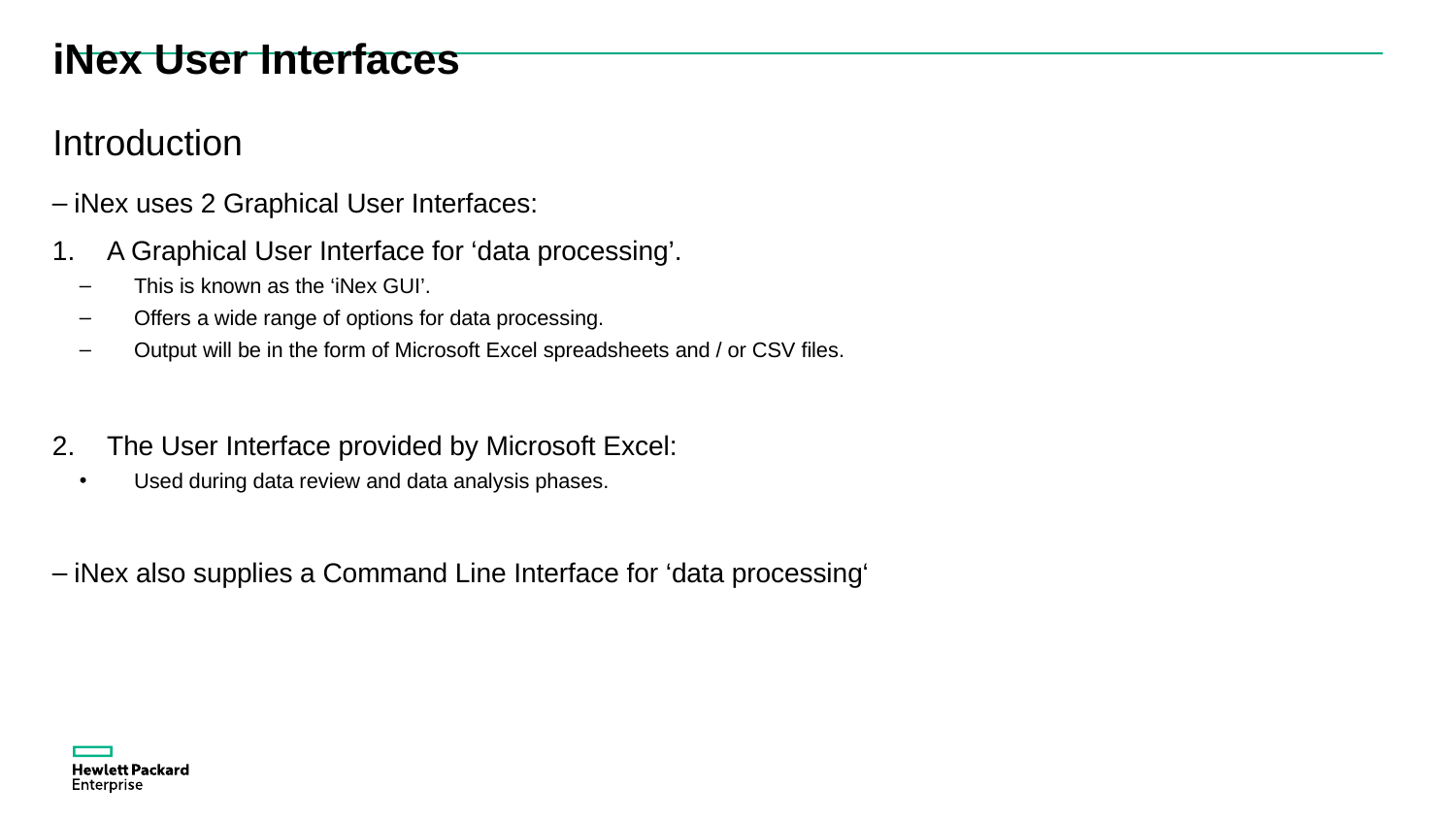

# iNex User Interfaces
Introduction
iNex uses 2 Graphical User Interfaces:
A Graphical User Interface for ‘data processing’.
This is known as the ‘iNex GUI’.
Offers a wide range of options for data processing.
Output will be in the form of Microsoft Excel spreadsheets and / or CSV files.

The User Interface provided by Microsoft Excel:
Used during data review and data analysis phases.

iNex also supplies a Command Line Interface for ‘data processing‘